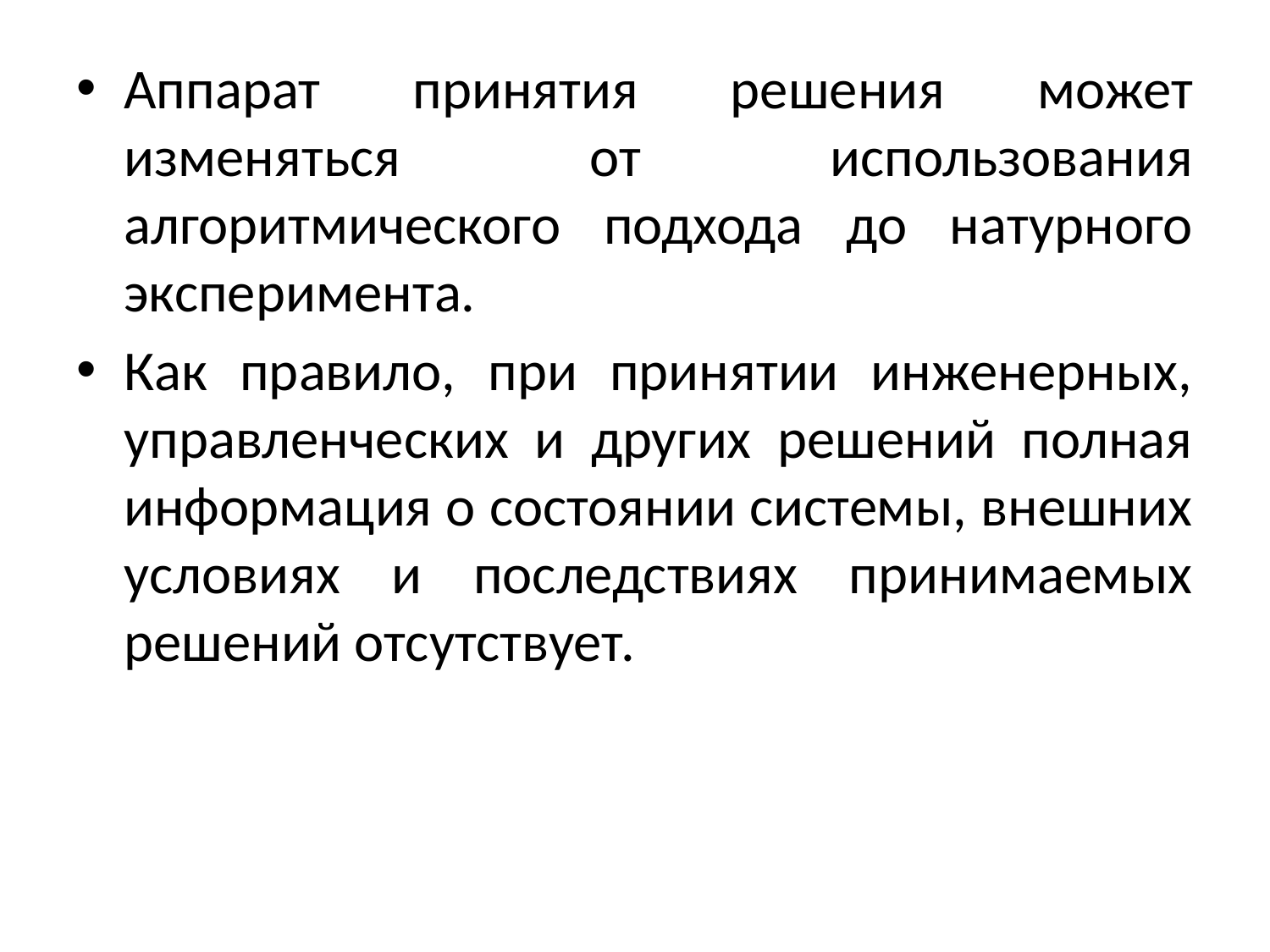

Аппарат принятия решения может изменяться от использования алгоритмического подхода до натурного эксперимента.
Как правило, при принятии инженерных, управленческих и других решений полная информация о состоянии системы, внешних условиях и последствиях принимаемых решений отсутствует.